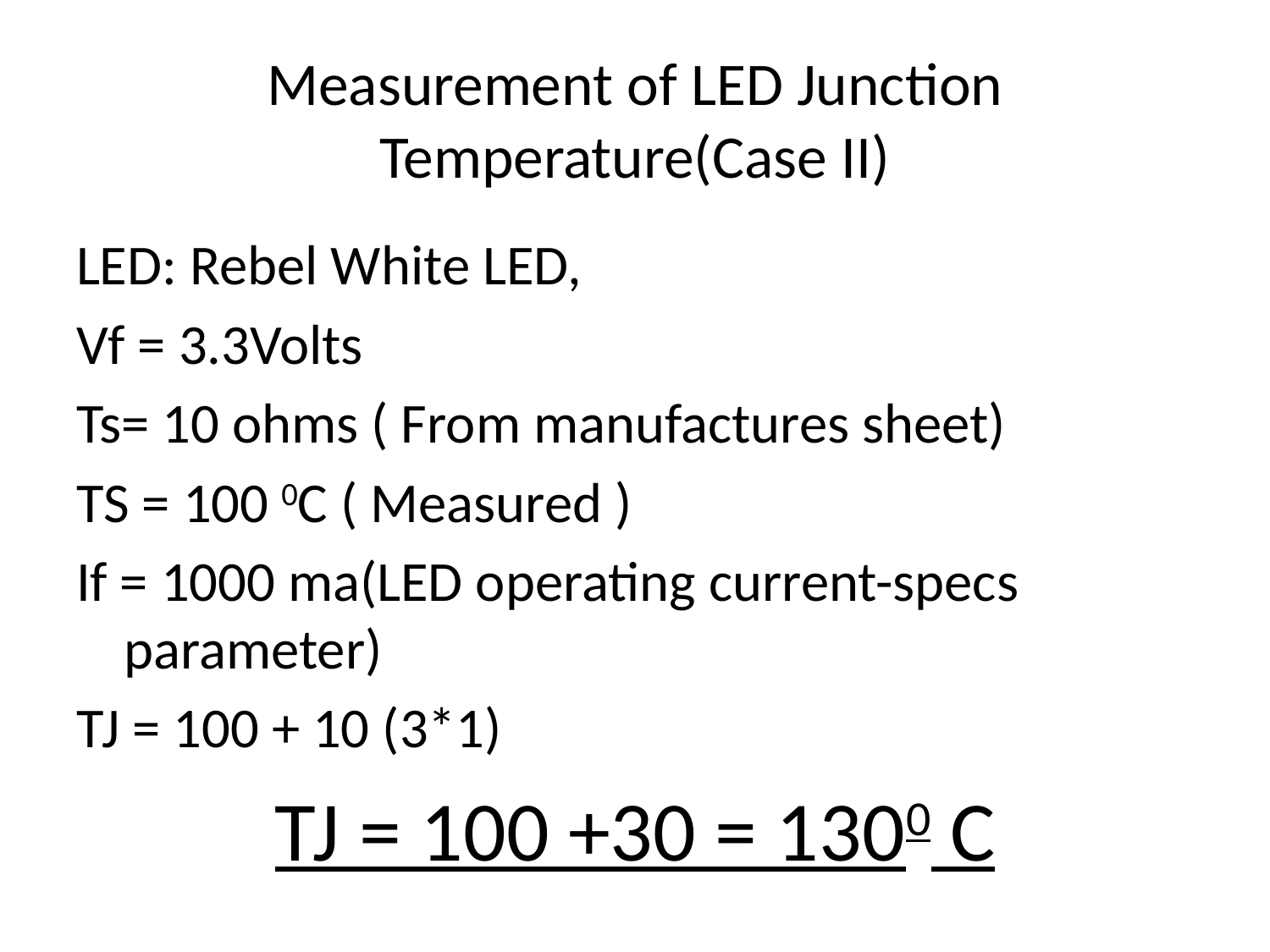

# Measurement of LED Junction Temperature(Case II)
LED: Rebel White LED,
Vf = 3.3Volts
Ts= 10 ohms ( From manufactures sheet)
TS = 100 0C ( Measured )
If = 1000 ma(LED operating current-specs parameter)
TJ = 100 + 10 (3*1)
TJ = 100 +30 = 1300 C